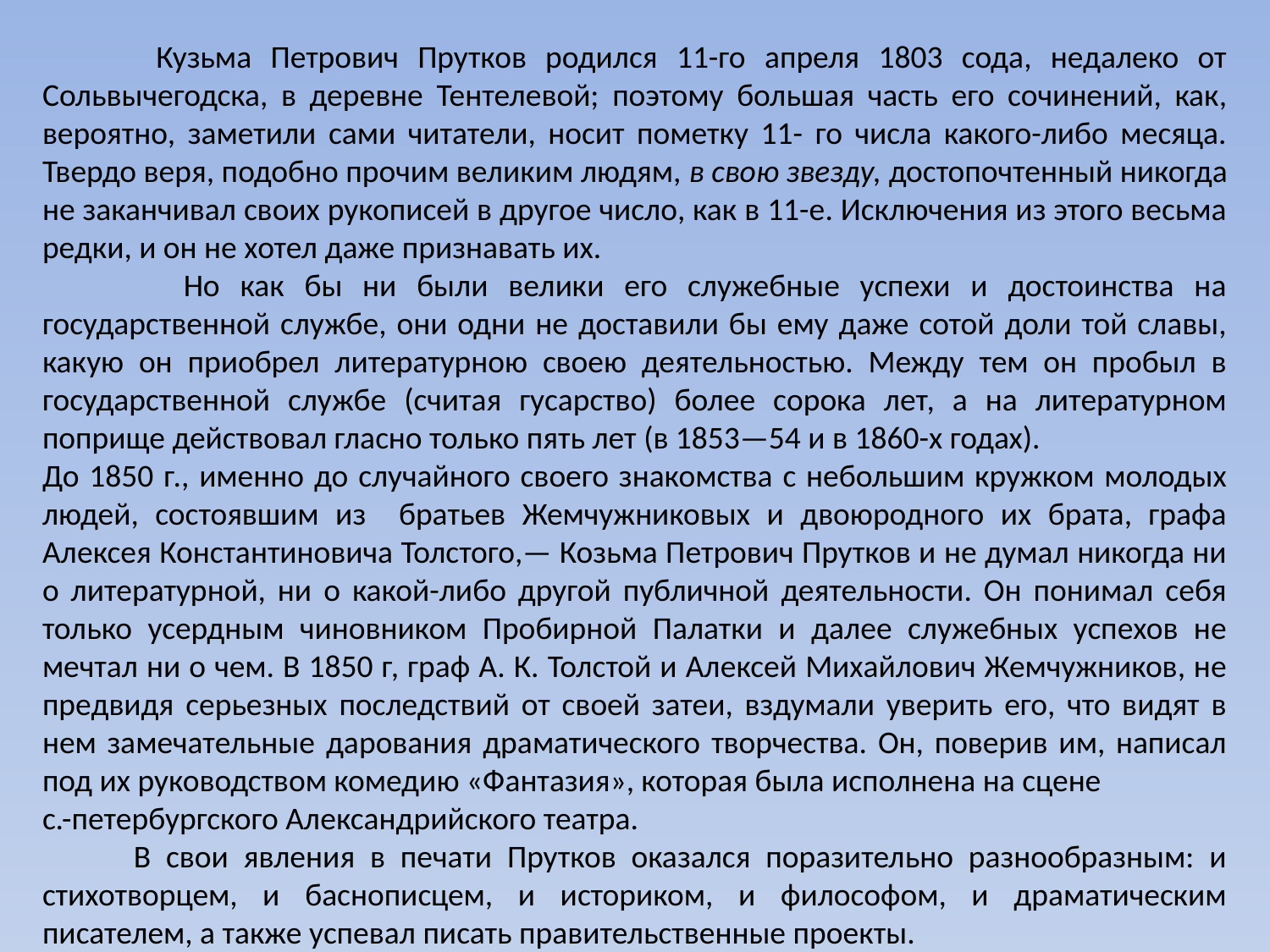

Кузьма Петрович Прутков родился 11-го апреля 1803 сода, недалеко от Сольвычегодска, в деревне Тентелевой; поэтому большая часть его сочинений, как, вероятно, заметили сами читатели, носит пометку 11- го числа какого-либо месяца. Твердо веря, подобно прочим великим людям, в свою звезду, достопочтенный никогда не заканчивал своих рукописей в другое число, как в 11-е. Исключения из этого весьма редки, и он не хотел даже признавать их.
       Но как бы ни были велики его служебные успехи и достоинства на государственной службе, они одни не доставили бы ему даже сотой доли той славы, какую он приобрел литературною своею деятельностью. Между тем он пробыл в государственной службе (считая гусарство) более сорока лет, а на литературном поприще действовал гласно только пять лет (в 1853—54 и в 1860-х годах).
До 1850 г., именно до случайного своего знакомства с небольшим кружком молодых людей, состоявшим из  братьев Жемчужниковых и двоюродного их брата, графа Алексея Константиновича Толстого,— Козьма Петрович Прутков и не думал никогда ни о литературной, ни о какой-либо другой публичной деятельности. Он понимал себя только усердным чиновником Пробирной Палатки и далее служебных успехов не мечтал ни о чем. В 1850 г, граф А. К. Толстой и Алексей Михайлович Жемчужников, не предвидя серьезных последствий от своей затеи, вздумали уверить его, что видят в нем замечательные дарования драматического творчества. Он, поверив им, написал под их руководством комедию «Фантазия», которая была исполнена на сцене
с.-петербургского Александрийского театра.
      В свои явления в печати Прутков оказался поразительно разнообразным: и стихотворцем, и баснописцем, и историком, и философом, и драматическим писателем, а также успевал писать правительственные проекты.